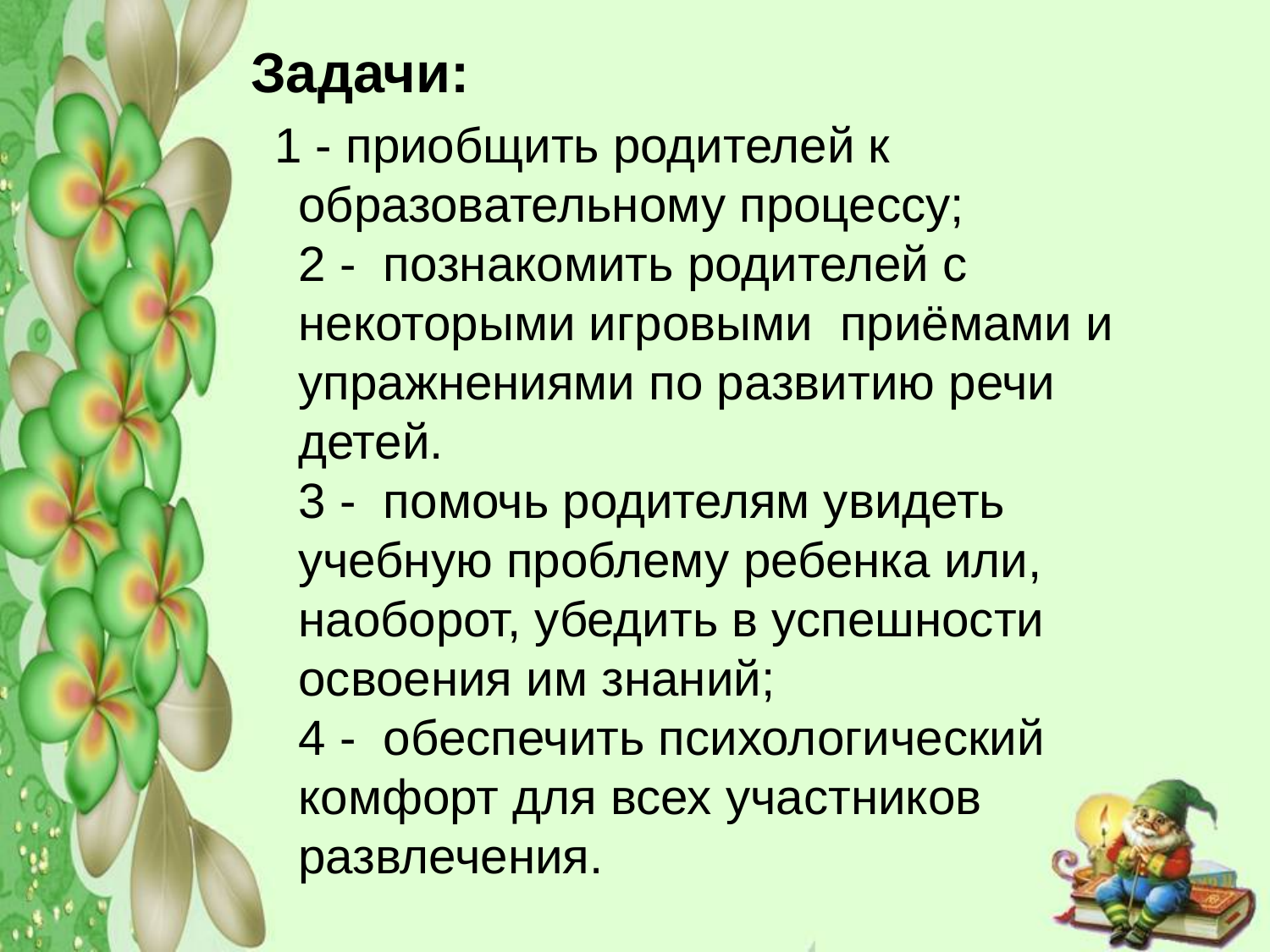

Задачи:
  1 - приобщить родителей к образовательному процессу;
2 -  познакомить родителей с некоторыми игровыми  приёмами и упражнениями по развитию речи детей.
3 -  помочь родителям увидеть учебную проблему ребенка или, наоборот, убедить в успешности освоения им знаний;
4 -  обеспечить психологический комфорт для всех участников развлечения.